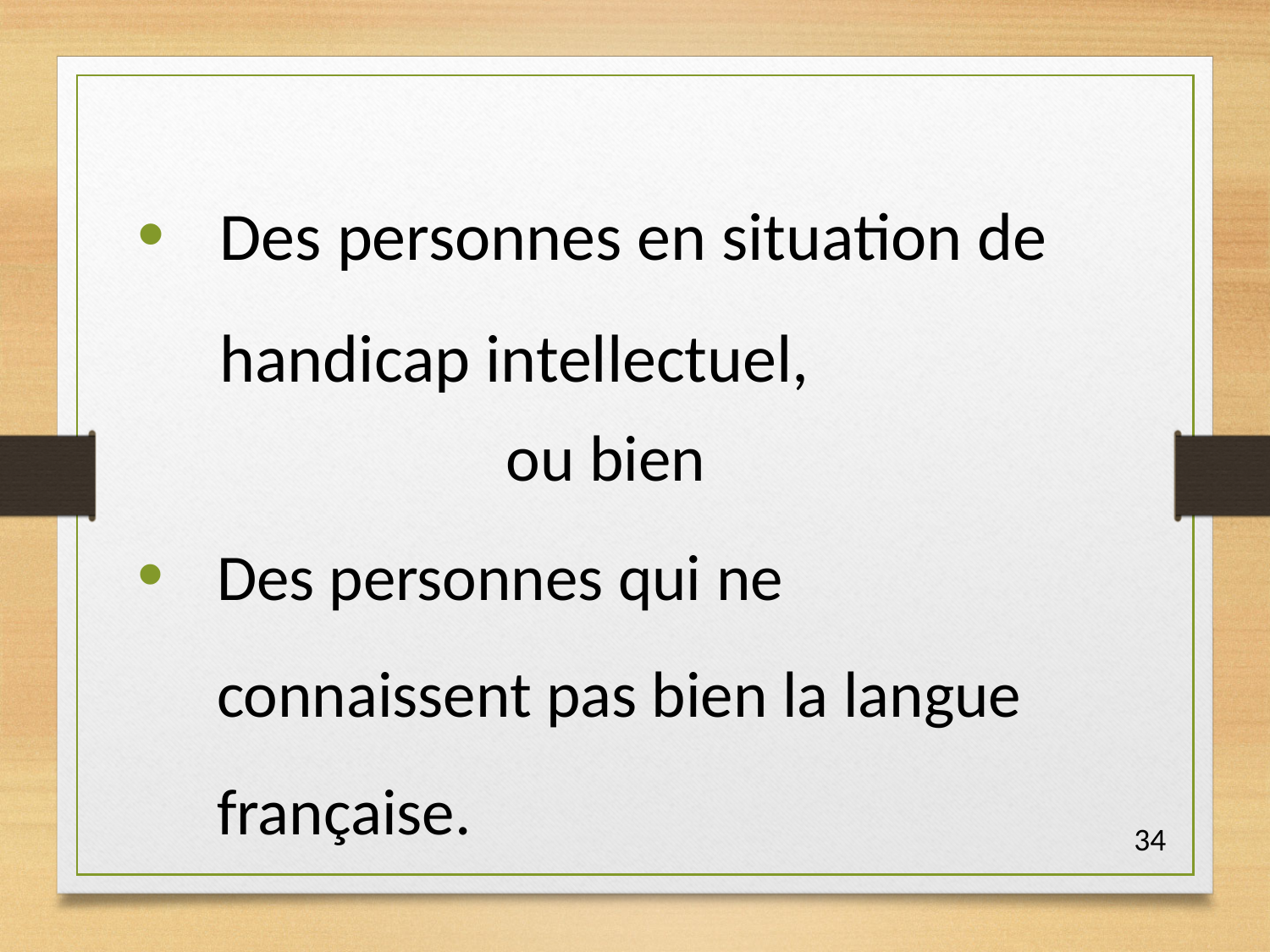

Des personnes en situation de handicap intellectuel,

ou bien
Des personnes qui ne connaissent pas bien la langue française.
34